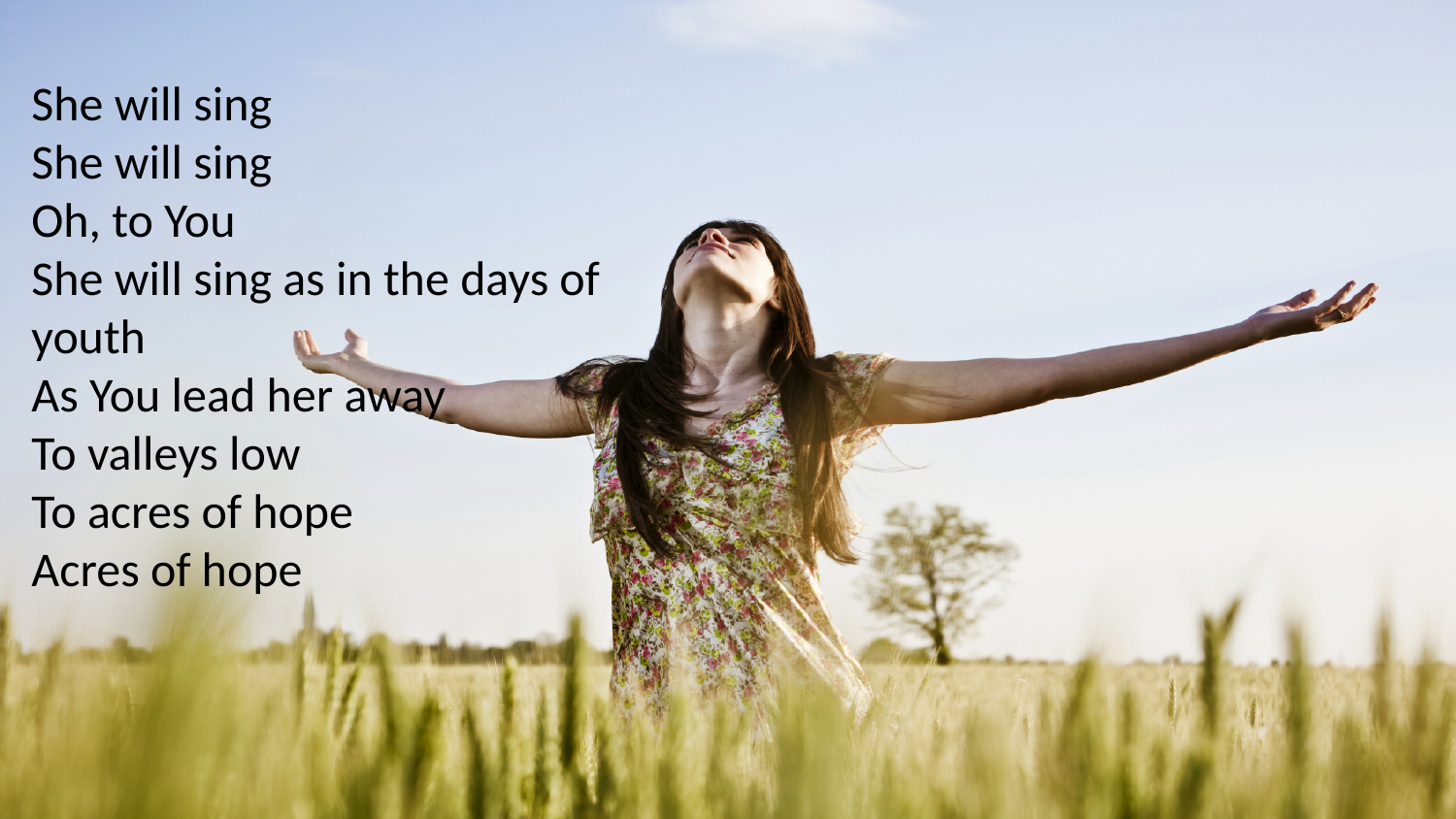

She will sing
She will sing
Oh, to You
She will sing as in the days of youth
As You lead her away
To valleys low
To acres of hope
Acres of hope